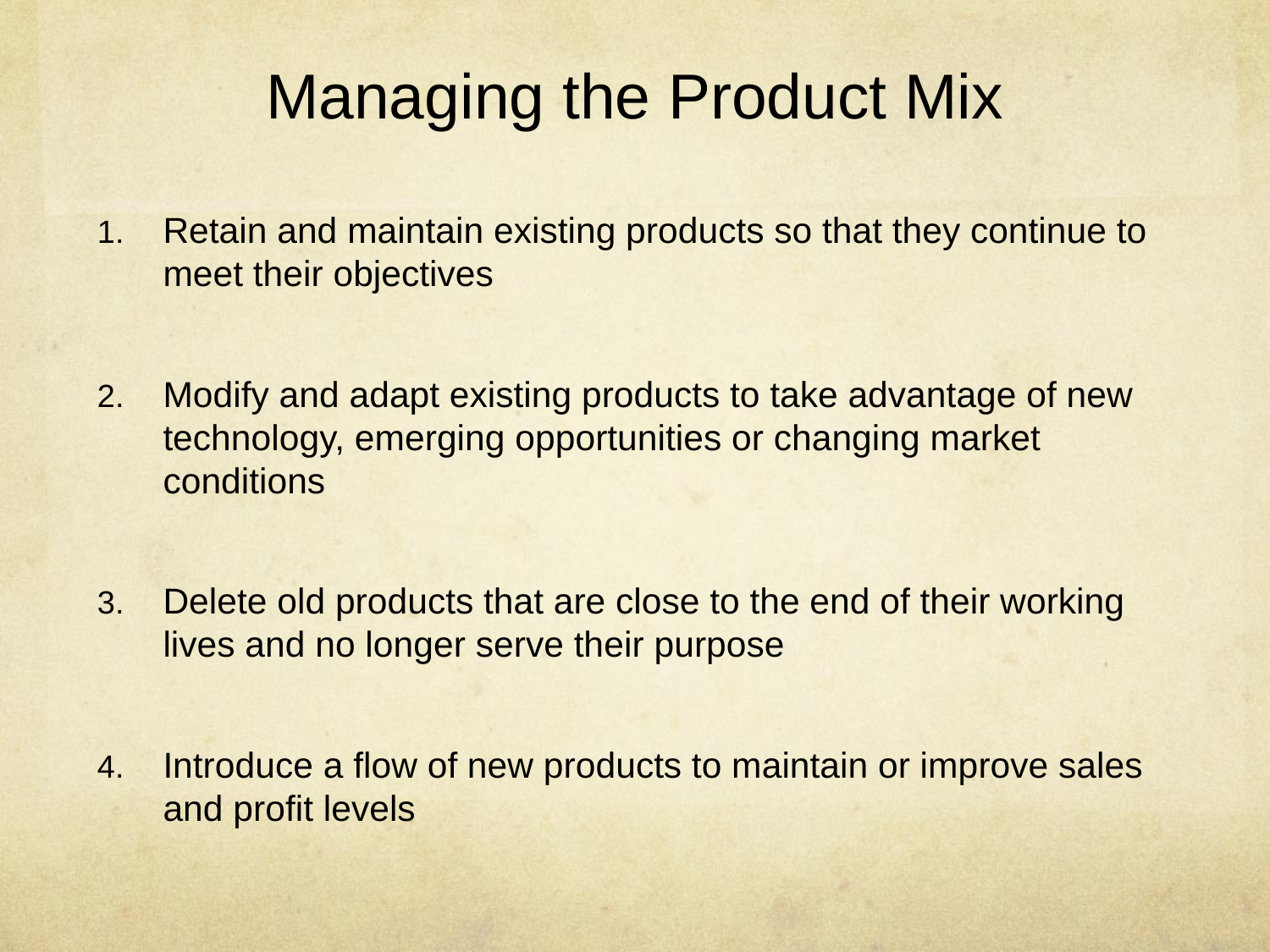

# Managing the Product Mix
Retain and maintain existing products so that they continue to meet their objectives

Modify and adapt existing products to take advantage of new technology, emerging opportunities or changing market conditions

Delete old products that are close to the end of their working lives and no longer serve their purpose

Introduce a flow of new products to maintain or improve sales and profit levels